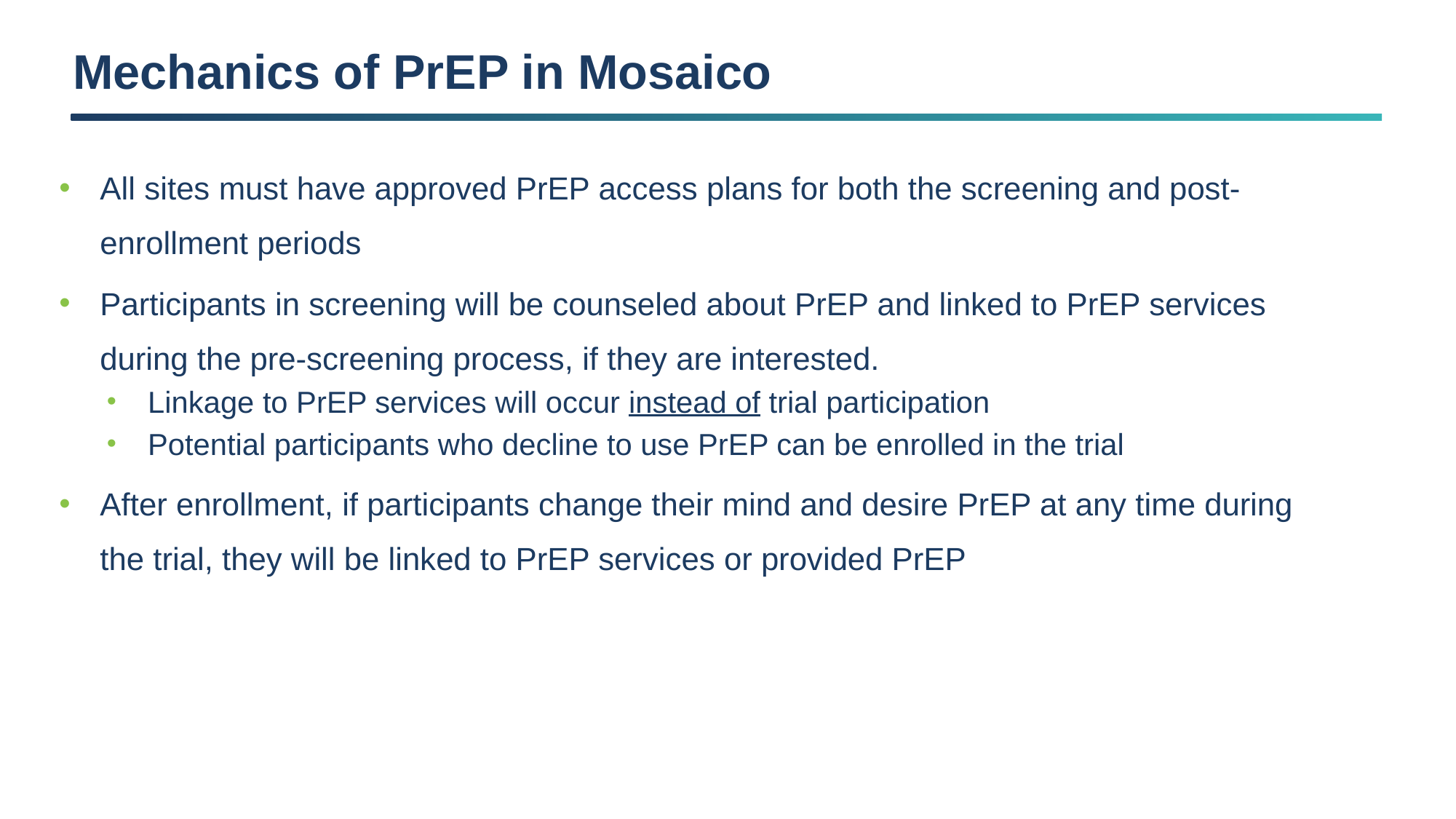

# Mechanics of PrEP in Mosaico

All sites must have approved PrEP access plans for both the screening and post-enrollment periods
Participants in screening will be counseled about PrEP and linked to PrEP services during the pre-screening process, if they are interested.
Linkage to PrEP services will occur instead of trial participation
Potential participants who decline to use PrEP can be enrolled in the trial
After enrollment, if participants change their mind and desire PrEP at any time during the trial, they will be linked to PrEP services or provided PrEP